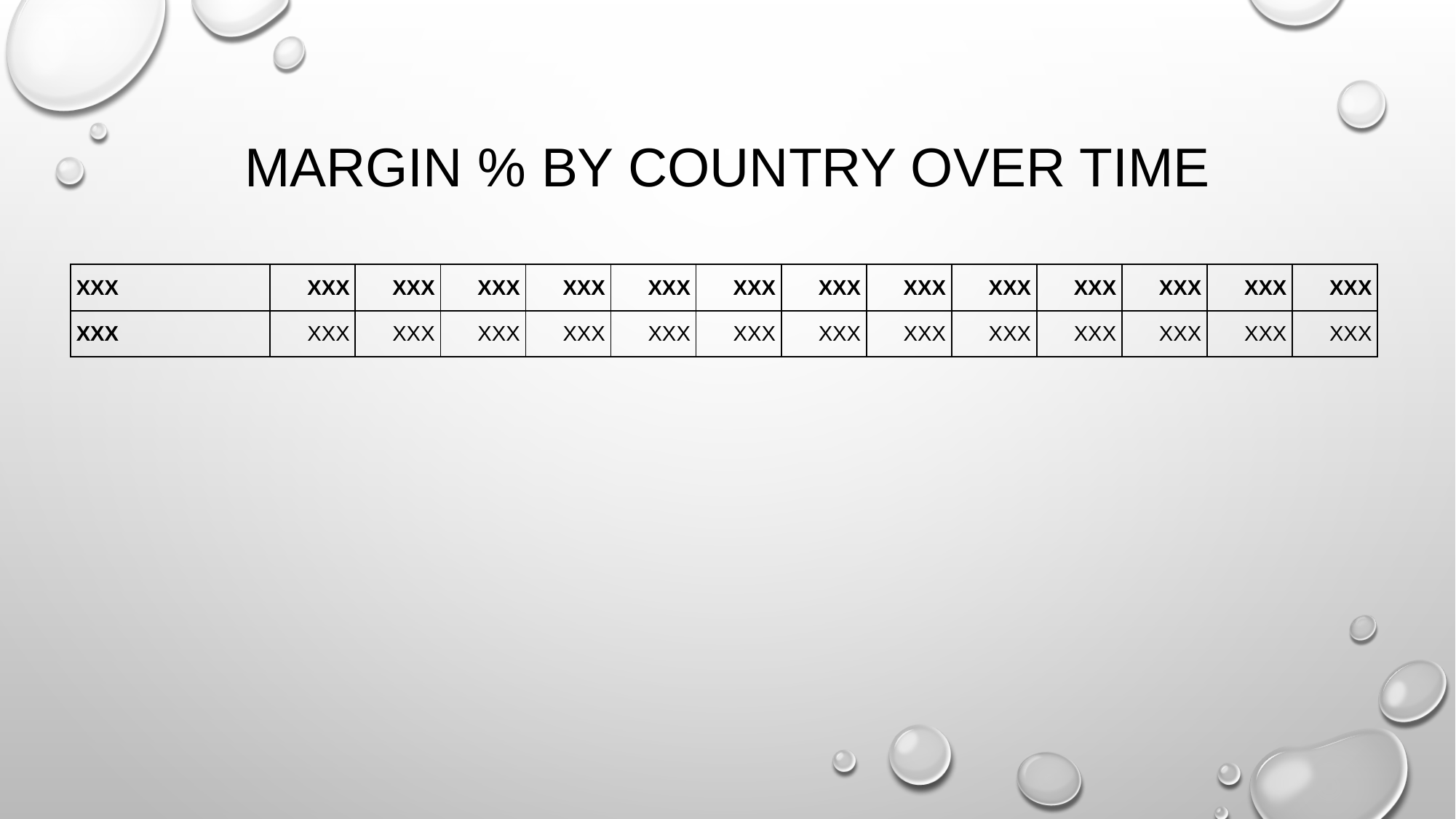

# Margin % by Country Over time
| XXX | XXX | XXX | XXX | XXX | XXX | XXX | XXX | XXX | XXX | XXX | XXX | XXX | XXX |
| --- | --- | --- | --- | --- | --- | --- | --- | --- | --- | --- | --- | --- | --- |
| XXX | XXX | XXX | XXX | XXX | XXX | XXX | XXX | XXX | XXX | XXX | XXX | XXX | XXX |